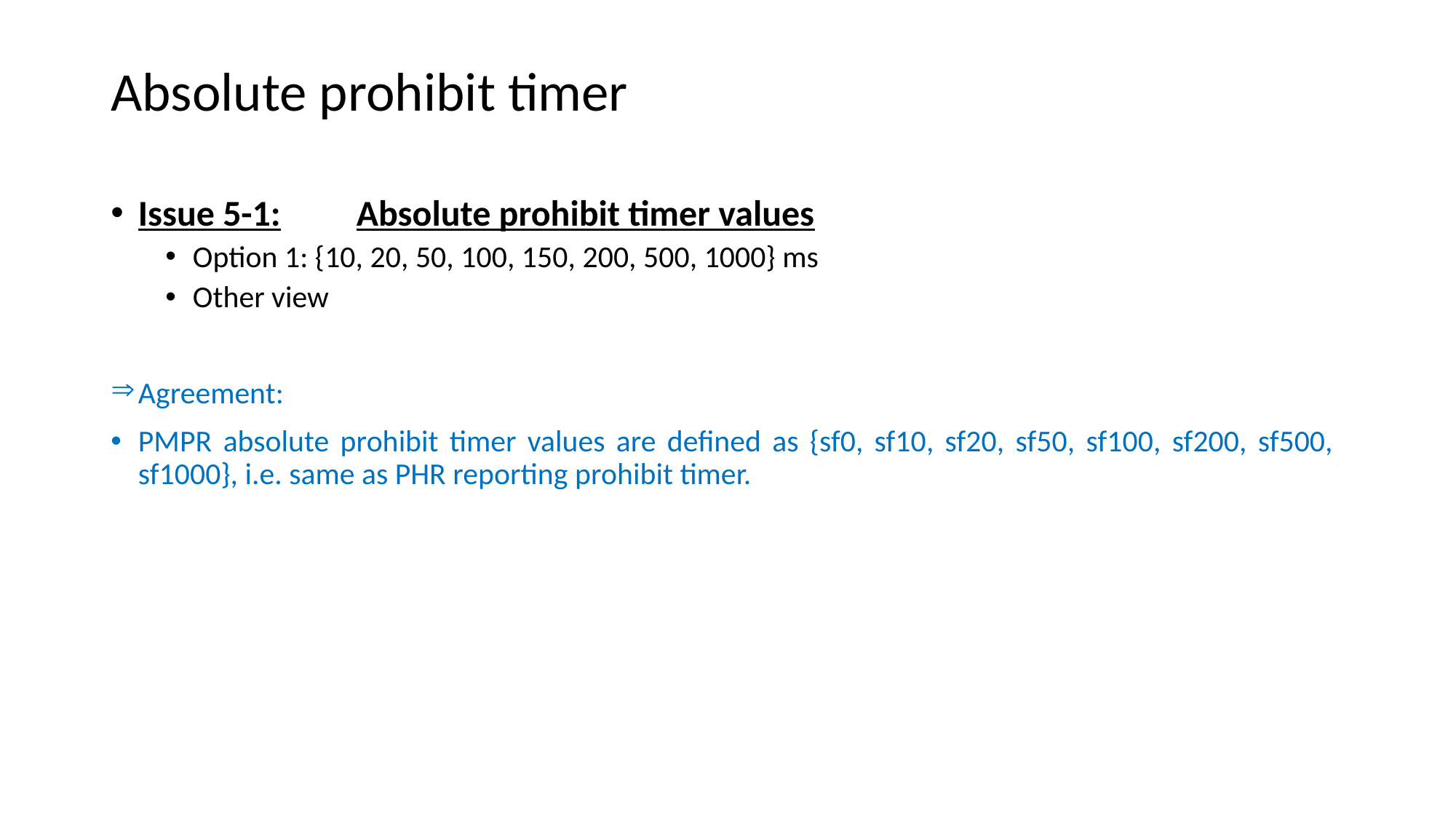

# Absolute prohibit timer
Issue 5-1:	Absolute prohibit timer values
Option 1: {10, 20, 50, 100, 150, 200, 500, 1000} ms
Other view

Agreement:
PMPR absolute prohibit timer values are defined as {sf0, sf10, sf20, sf50, sf100, sf200, sf500, sf1000}, i.e. same as PHR reporting prohibit timer.